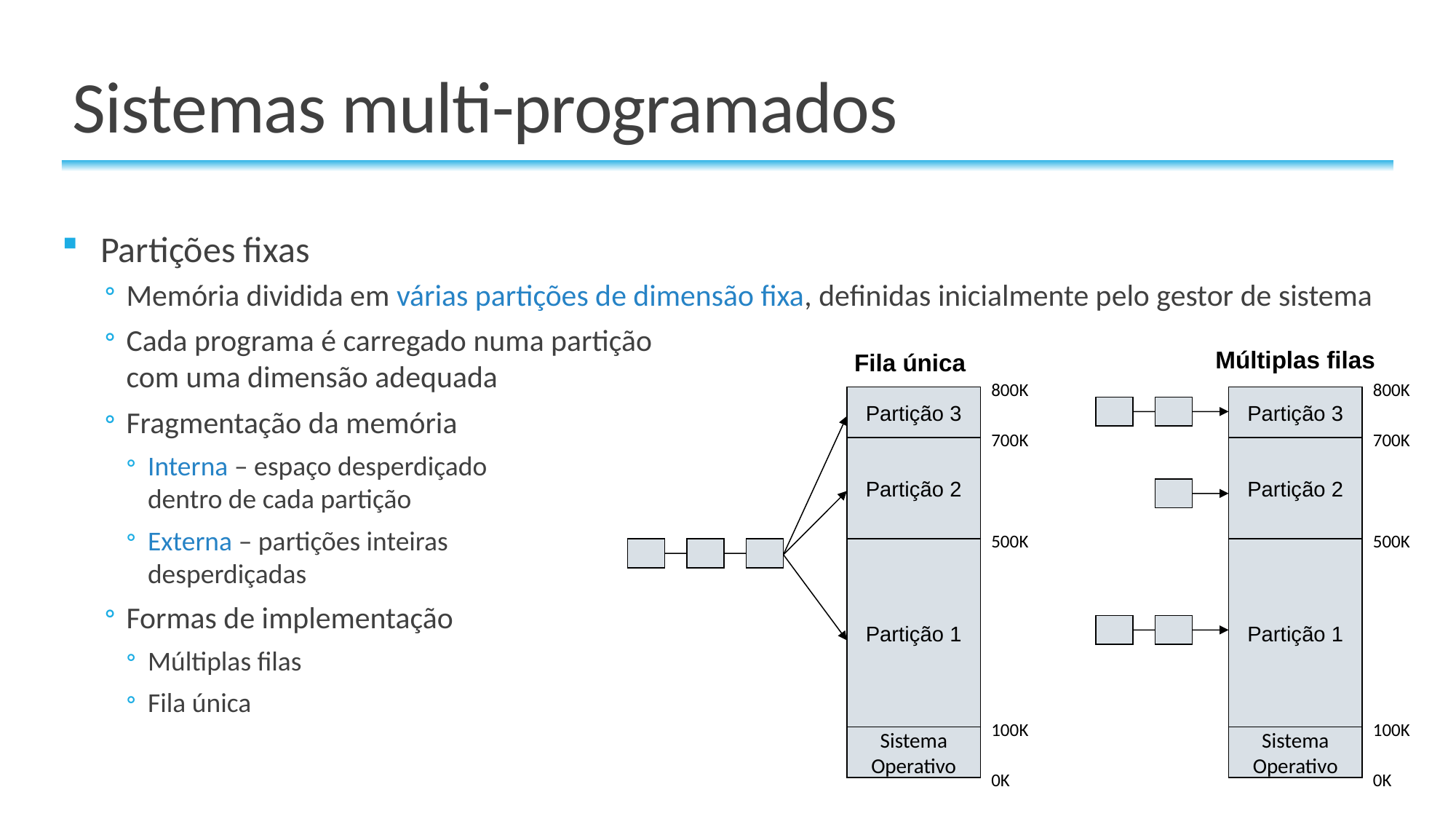

# Sistemas multi-programados
Partições fixas
Memória dividida em várias partições de dimensão fixa, definidas inicialmente pelo gestor de sistema
Cada programa é carregado numa partição
com uma dimensão adequada
Fragmentação da memória
Interna – espaço desperdiçado
dentro de cada partição
Externa – partições inteiras
desperdiçadas
Formas de implementação
Múltiplas filas
Fila única
Múltiplas filas
Fila única
800K
Partição 3

700K
Partição 2

500K

Partição 1

100K
Sistema
Operativo
0K
800K
Partição 3

700K
Partição 2

500K
Partição 1

100K
Sistema
Operativo
0K